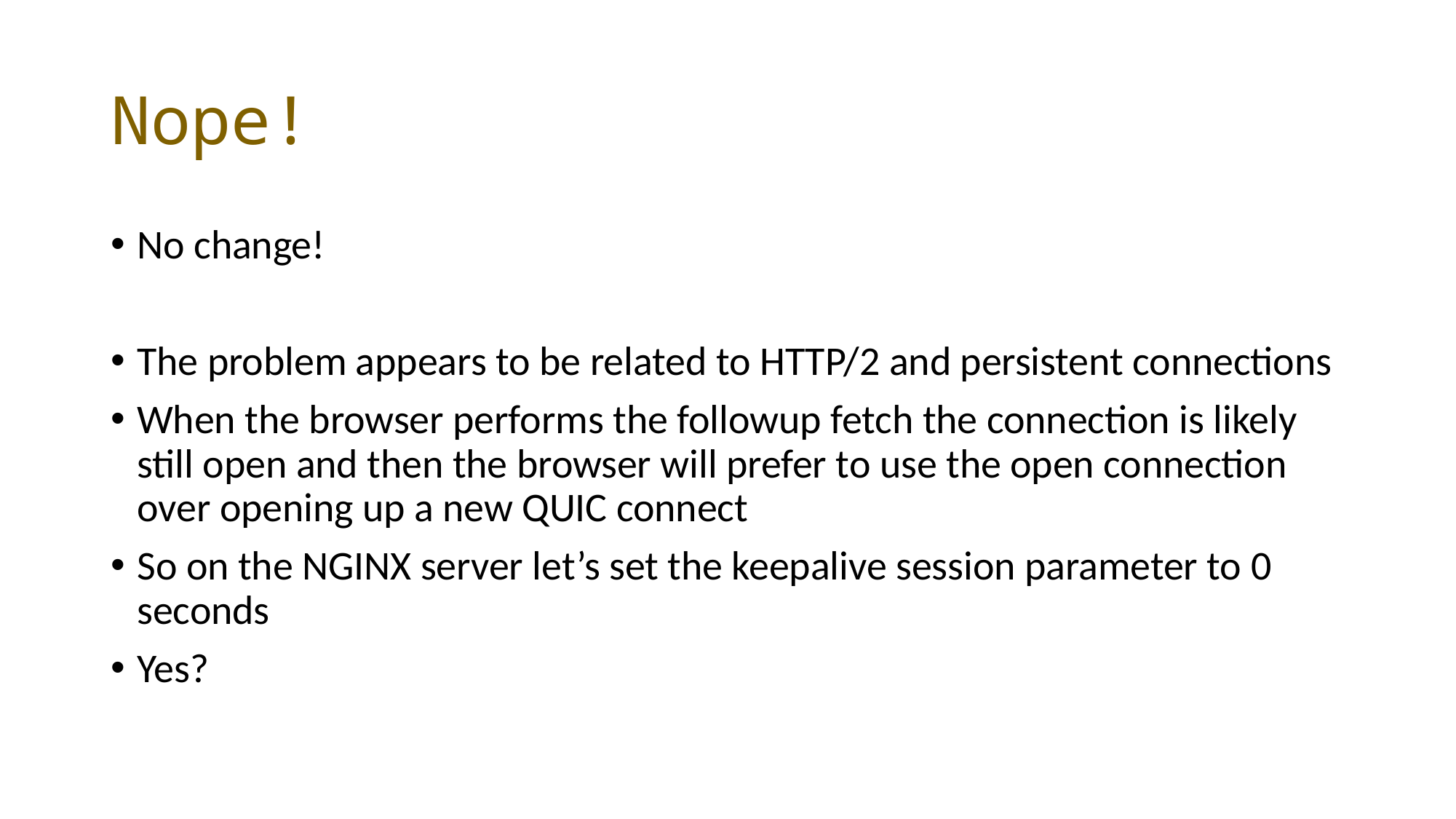

# Nope!
No change!

The problem appears to be related to HTTP/2 and persistent connections
When the browser performs the followup fetch the connection is likely still open and then the browser will prefer to use the open connection over opening up a new QUIC connect
So on the NGINX server let’s set the keepalive session parameter to 0 seconds
Yes?